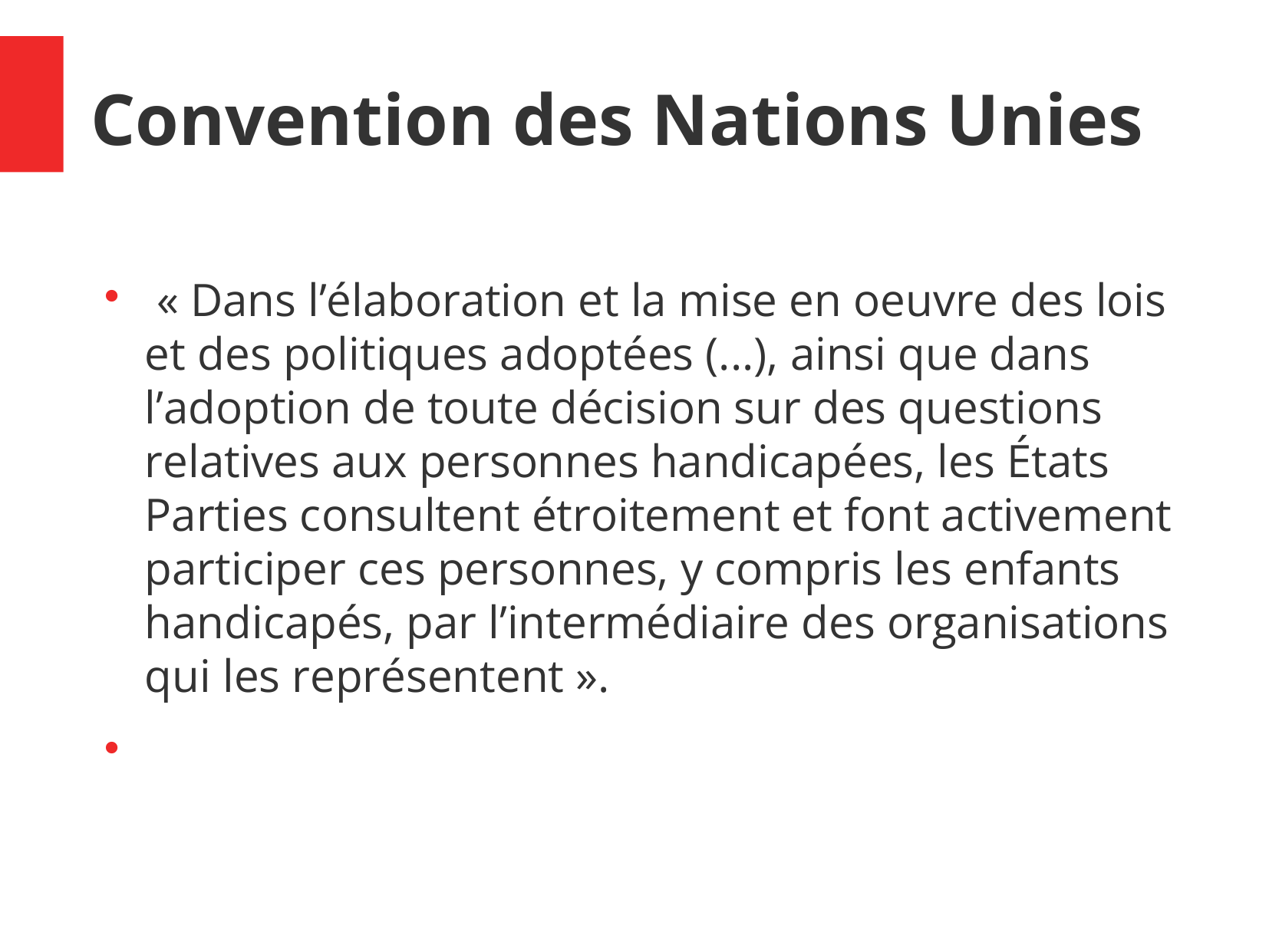

Convention des Nations Unies
 « Dans l’élaboration et la mise en oeuvre des lois et des politiques adoptées (...), ainsi que dans l’adoption de toute décision sur des questions relatives aux personnes handicapées, les États Parties consultent étroitement et font activement participer ces personnes, y compris les enfants handicapés, par l’intermédiaire des organisations qui les représentent ».